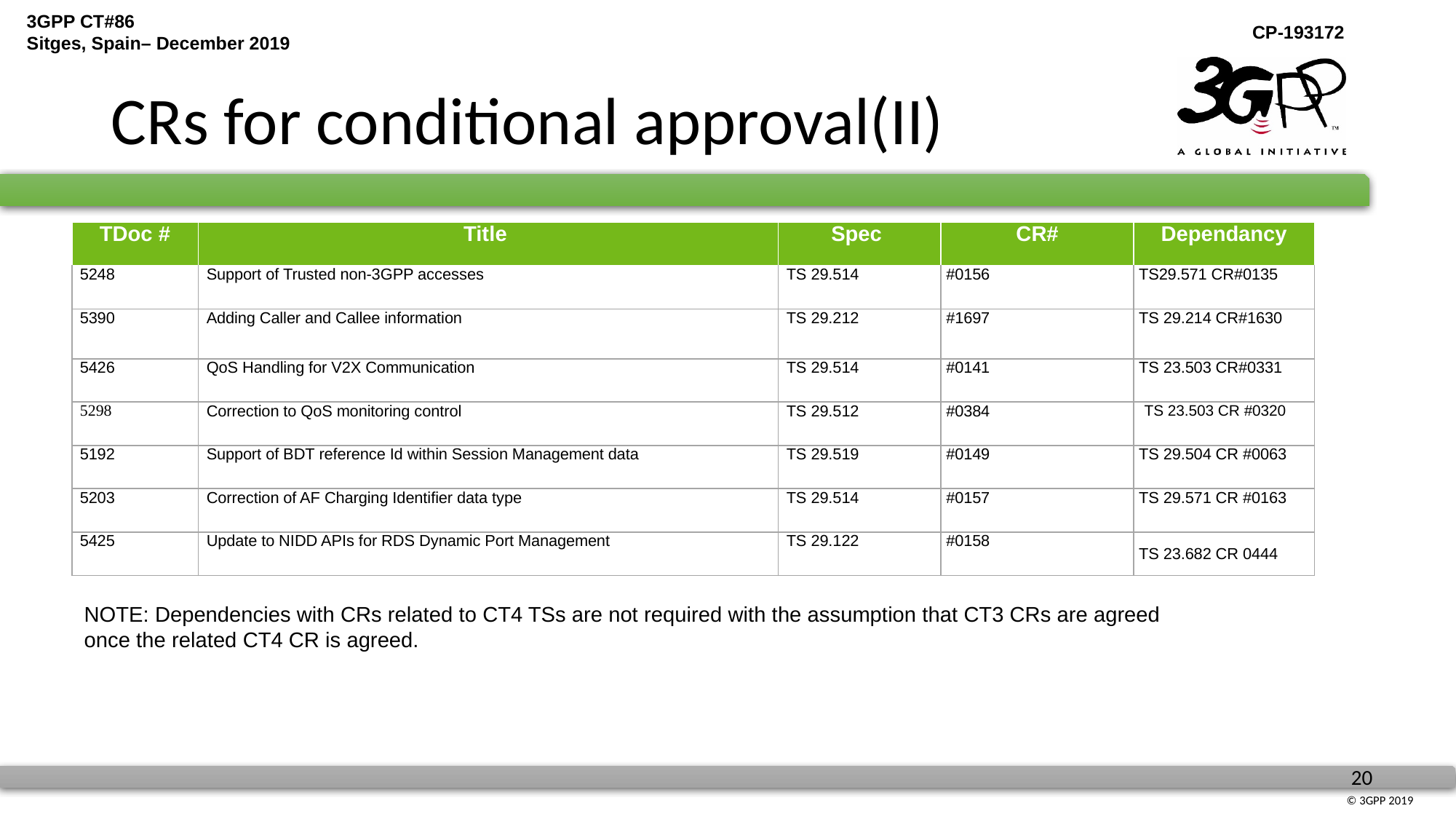

# CRs for conditional approval(II)
| TDoc # | Title | Spec | CR# | Dependancy |
| --- | --- | --- | --- | --- |
| 5248 | Support of Trusted non-3GPP accesses | TS 29.514 | #0156 | TS29.571 CR#0135 |
| 5390 | Adding Caller and Callee information | TS 29.212 | #1697 | TS 29.214 CR#1630 |
| 5426 | QoS Handling for V2X Communication | TS 29.514 | #0141 | TS 23.503 CR#0331 |
| 5298 | Correction to QoS monitoring control | TS 29.512 | #0384 | TS 23.503 CR #0320 |
| 5192 | Support of BDT reference Id within Session Management data | TS 29.519 | #0149 | TS 29.504 CR #0063 |
| 5203 | Correction of AF Charging Identifier data type | TS 29.514 | #0157 | TS 29.571 CR #0163 |
| 5425 | Update to NIDD APIs for RDS Dynamic Port Management | TS 29.122 | #0158 | TS 23.682 CR 0444 |
NOTE: Dependencies with CRs related to CT4 TSs are not required with the assumption that CT3 CRs are agreed
once the related CT4 CR is agreed.